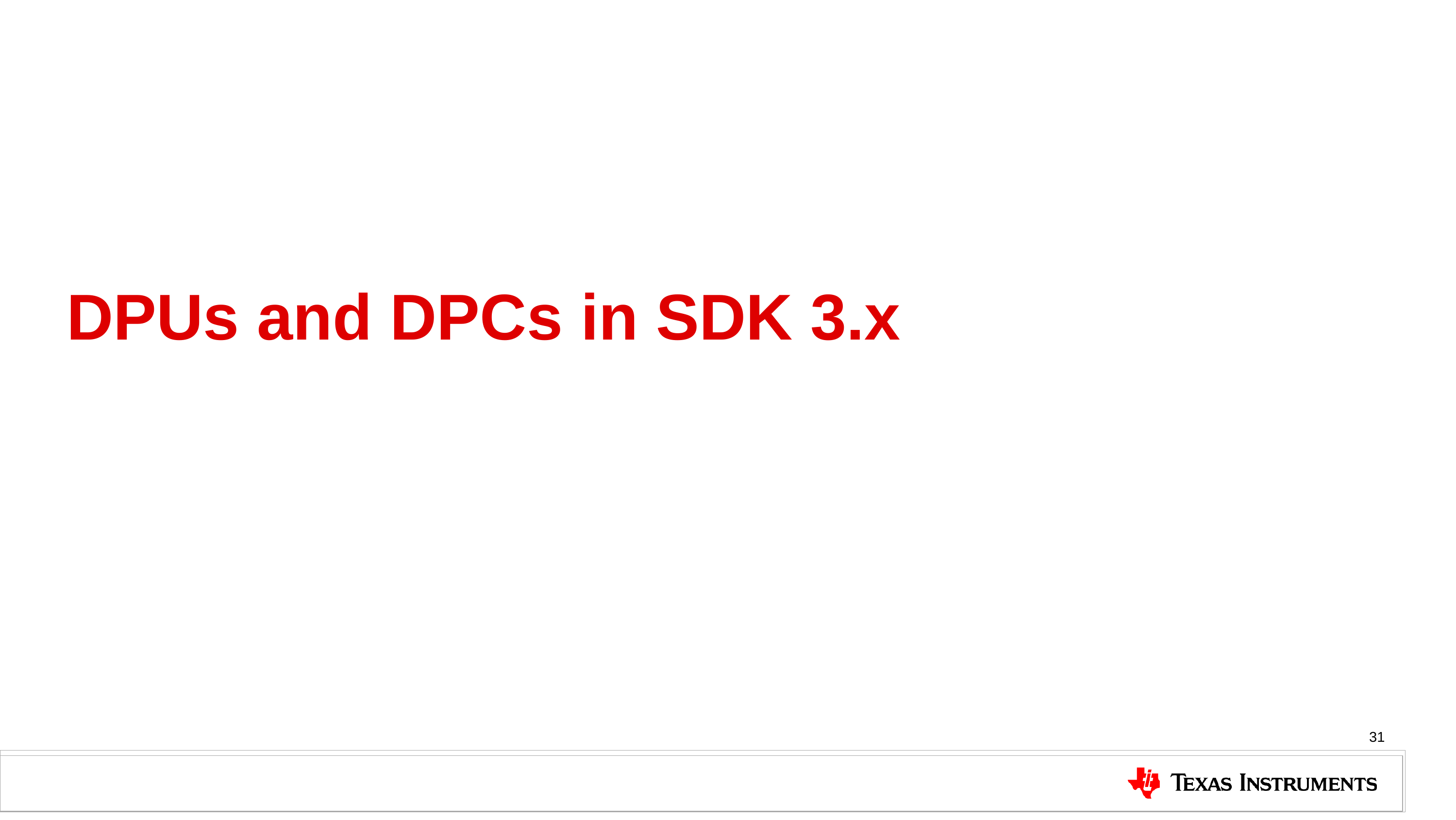

# DPUs and DPCs in SDK 3.x
31